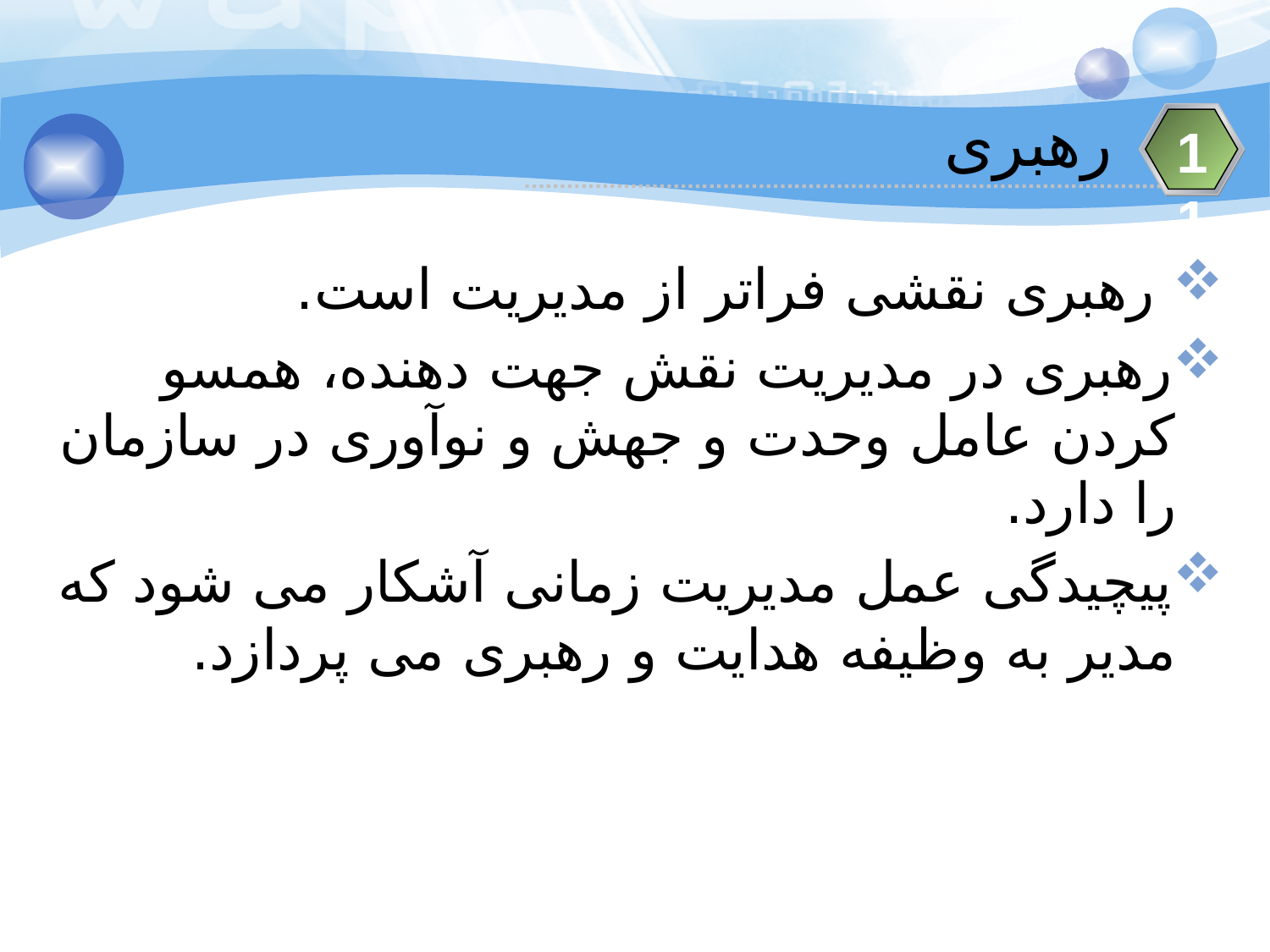

رهبری

11

 رهبری نقشی فراتر از مدیریت است.
رهبری در مدیریت نقش جهت دهنده، همسو کردن عامل وحدت و جهش و نوآوری در سازمان را دارد.
پیچیدگی عمل مدیریت زمانی آشکار می شود که مدیر به وظیفه هدایت و رهبری می پردازد.